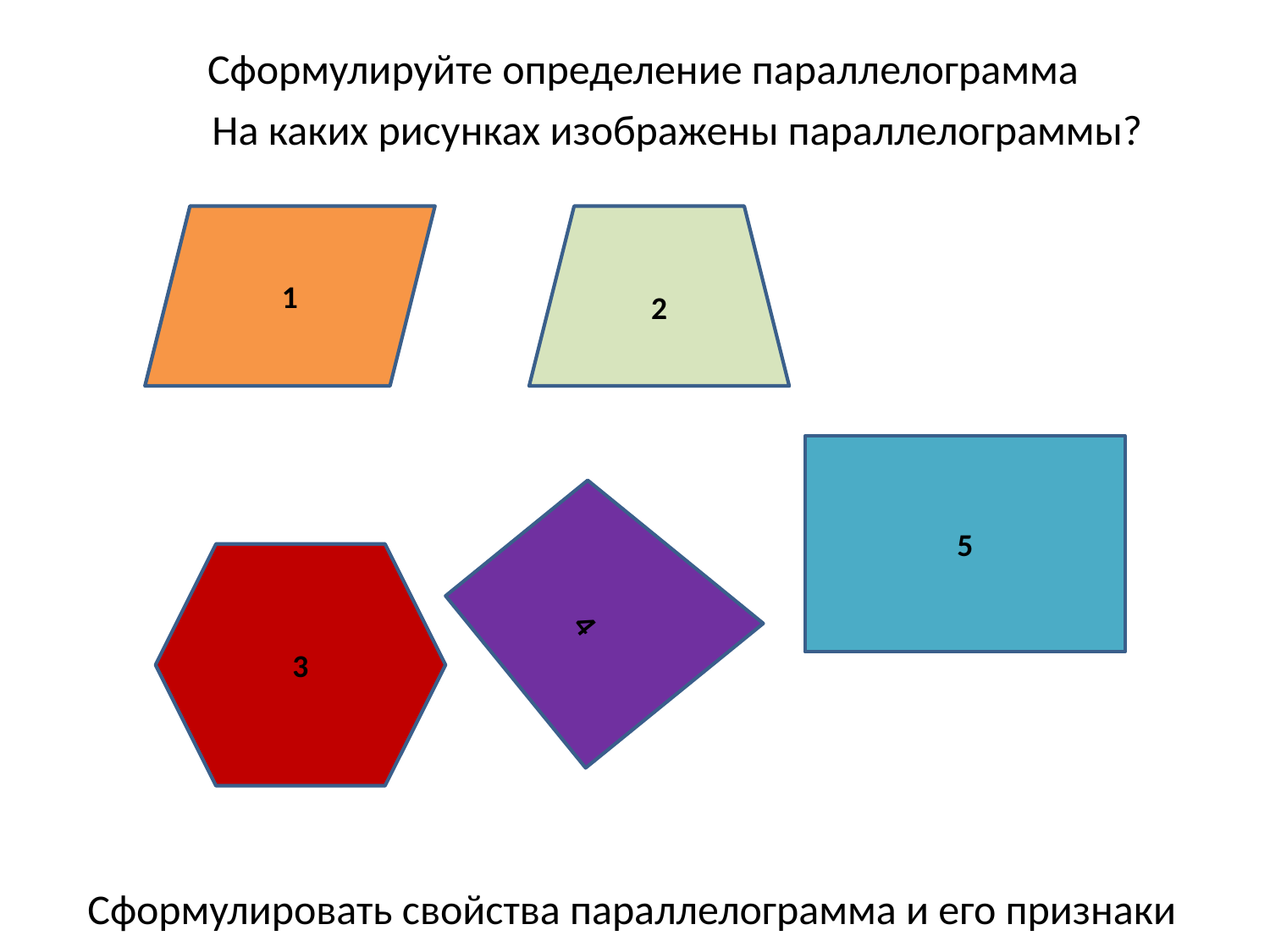

Сформулируйте определение параллелограмма
На каких рисунках изображены параллелограммы?
#
1
2
5
4
3
Сформулировать свойства параллелограмма и его признаки